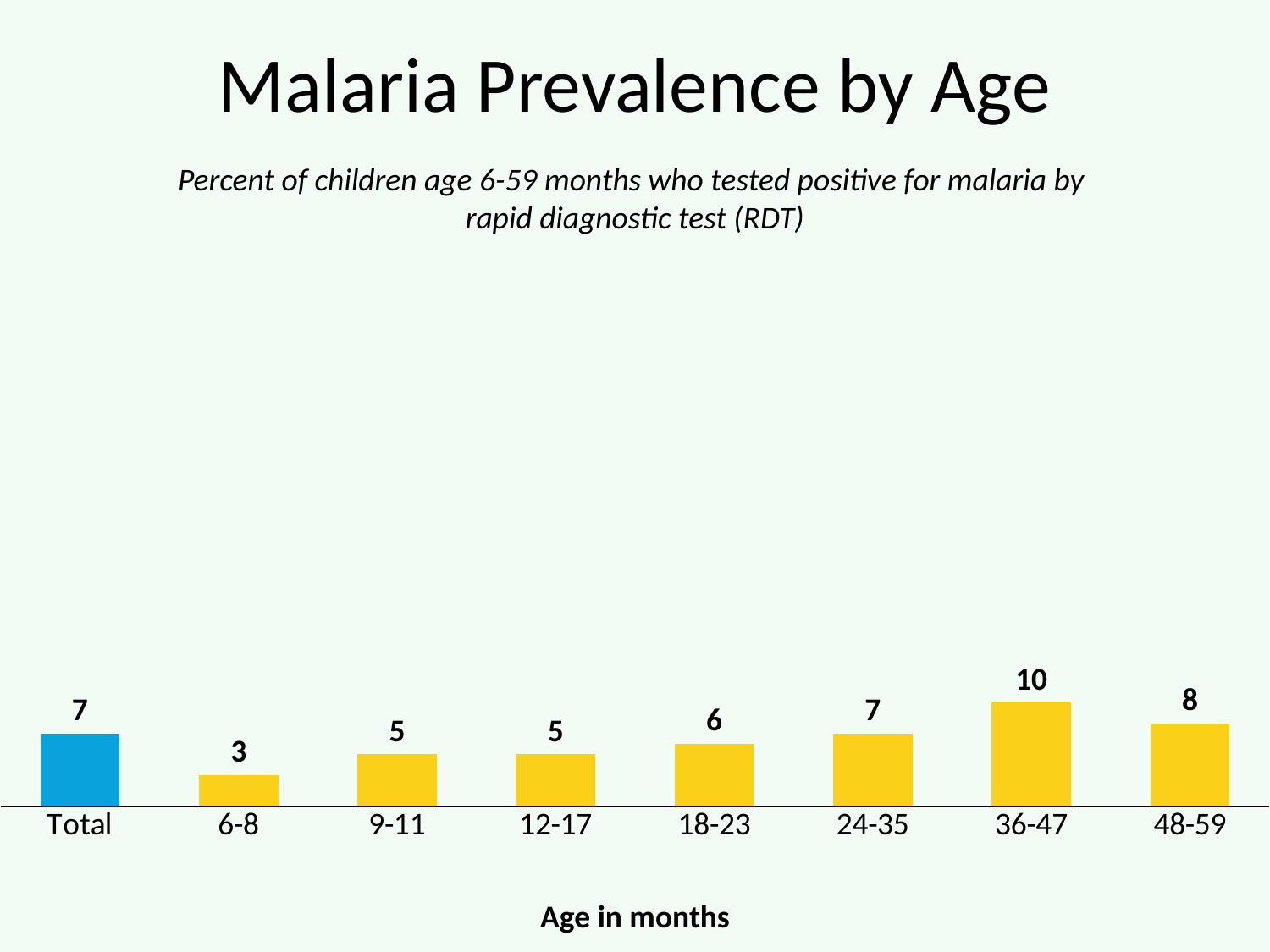

# Malaria Prevalence by Age
Percent of children age 6-59 months who tested positive for malaria by
rapid diagnostic test (RDT)

### Chart

| Category | RDT |
|---|---|
| Total | 7.0 |
| 6-8 | 3.0 |
| 9-11 | 5.0 |
| 12-17 | 5.0 |
| 18-23 | 6.0 |
| 24-35 | 7.0 |
| 36-47 | 10.0 |
| 48-59 | 8.0 |
Age in months